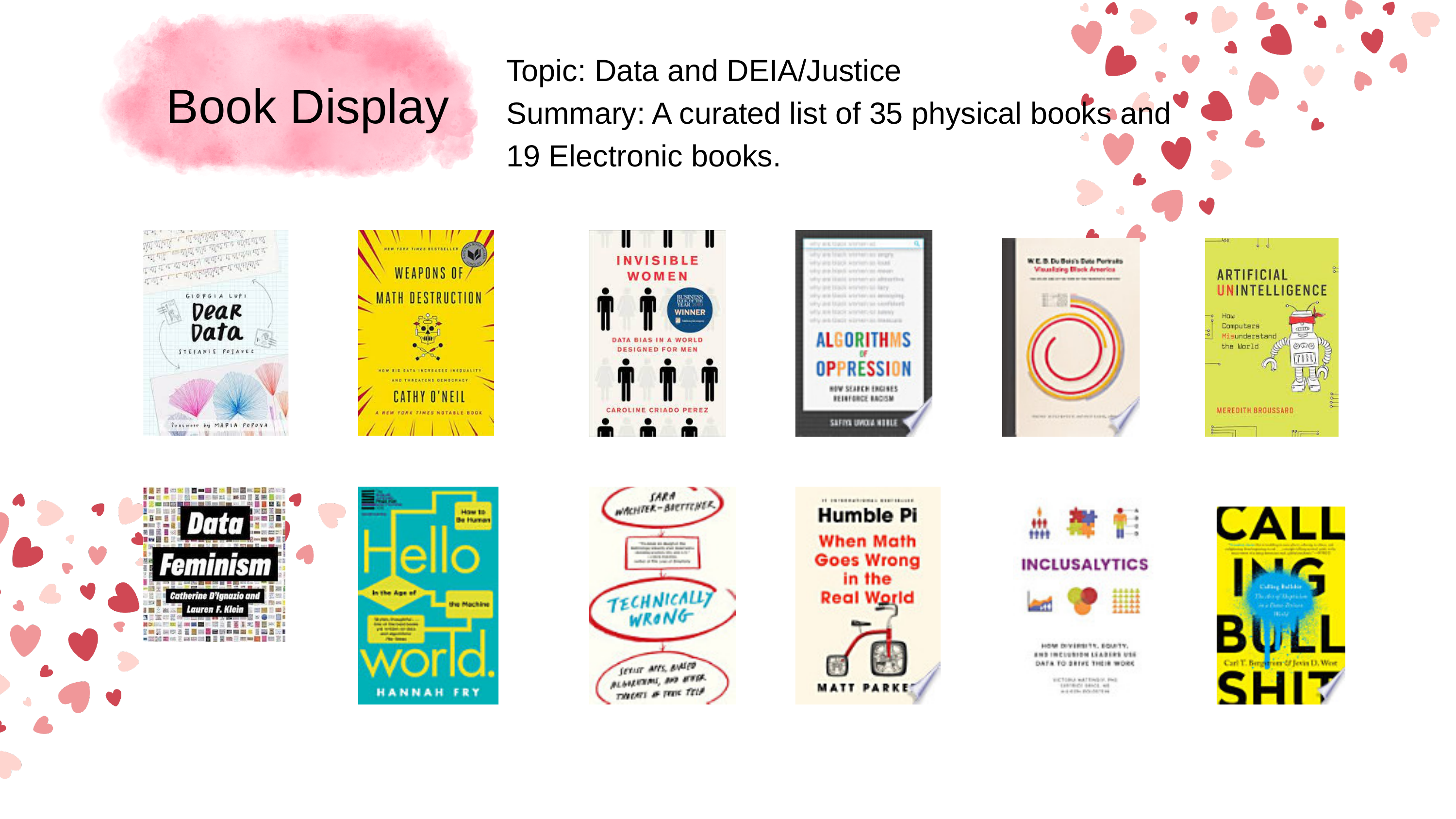

Topic: Data and DEIA/Justice
Summary: A curated list of 35 physical books and 19 Electronic books.
Book Display